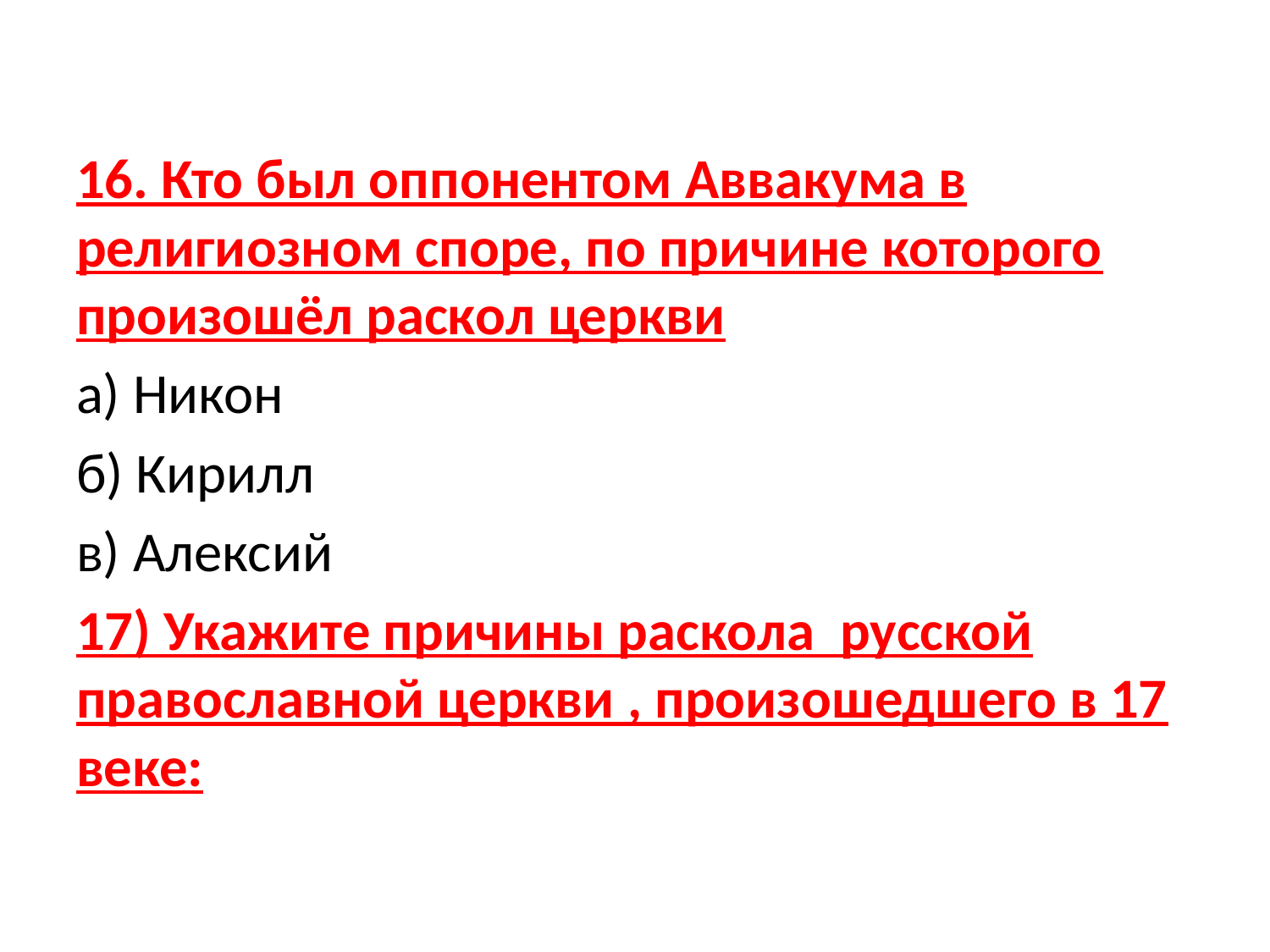

16. Кто был оппонентом Аввакума в религиозном споре, по причине которого произошёл раскол церкви
а) Никон
б) Кирилл
в) Алексий
17) Укажите причины раскола  русской православной церкви , произошедшего в 17 веке: